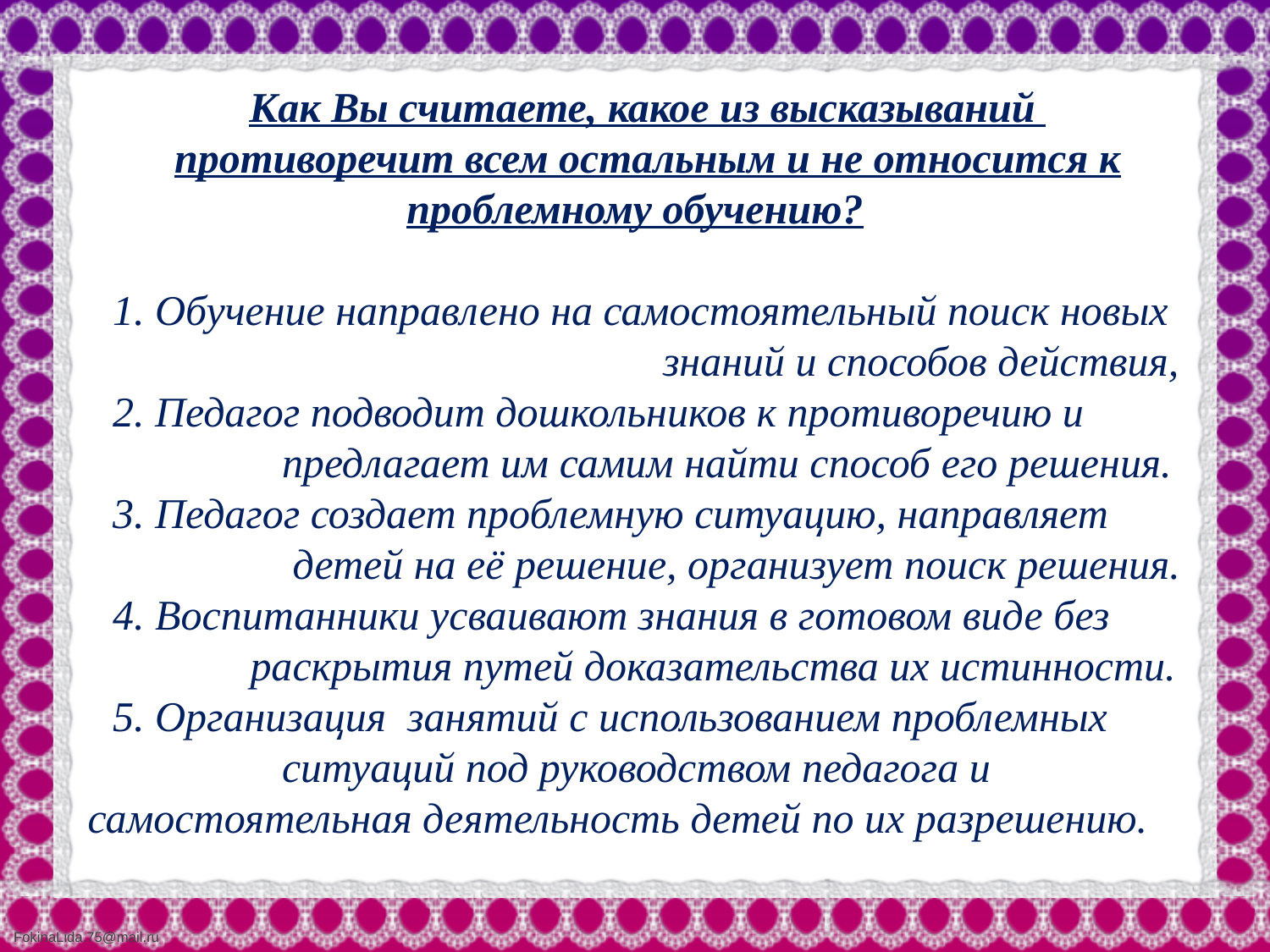

Как Вы считаете, какое из высказываний
противоречит всем остальным и не относится к проблемному обучению?

1. Обучение направлено на самостоятельный поиск новых
                                                    знаний и способов действия,
2. Педагог подводит дошкольников к противоречию и
                предлагает им самим найти способ его решения.
3. Педагог создает проблемную ситуацию, направляет
                 детей на её решение, организует поиск решения.
4. Воспитанники усваивают знания в готовом виде без
             раскрытия путей доказательства их истинности.
5. Организация  занятий с использованием проблемных
                ситуаций под руководством педагога и самостоятельная деятельность детей по их разрешению.